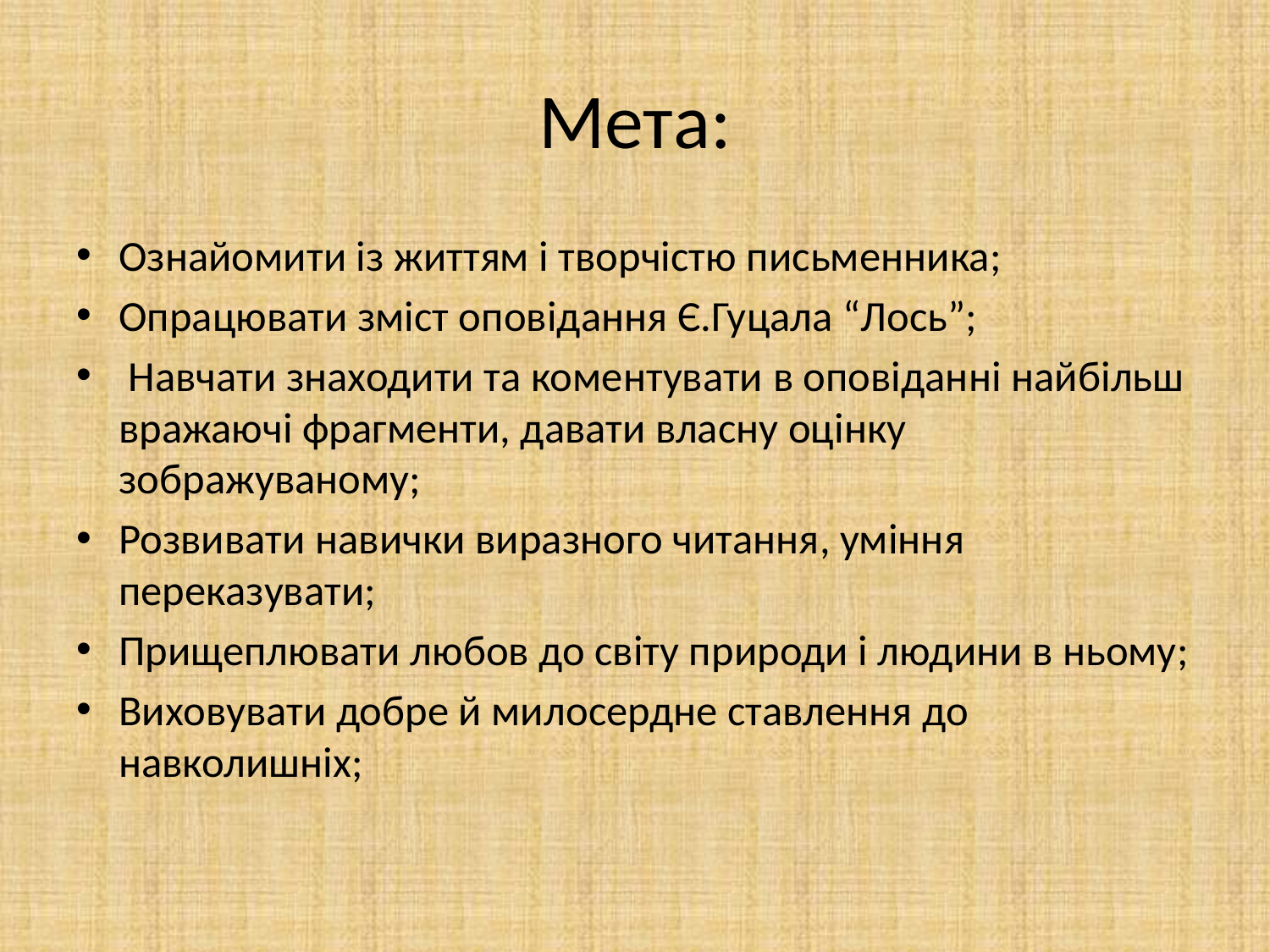

# Мета:
Ознайомити із життям і творчістю письменника;
Опрацювати зміст оповідання Є.Гуцала “Лось”;
 Навчати знаходити та коментувати в оповіданні найбільш вражаючі фрагменти, давати власну оцінку зображуваному;
Розвивати навички виразного читання, уміння переказувати;
Прищеплювати любов до світу природи і людини в ньому;
Виховувати добре й милосердне ставлення до навколишніх;